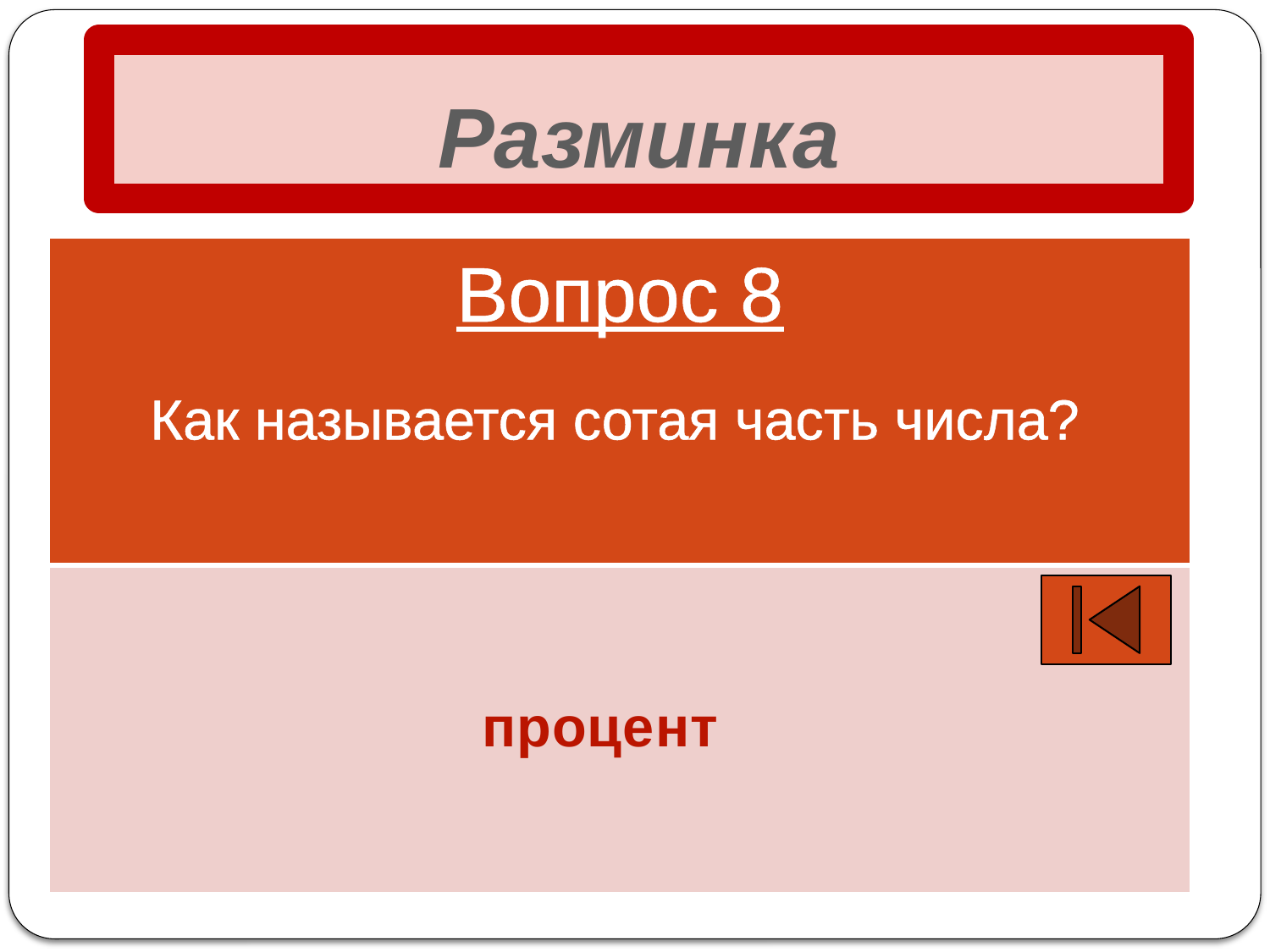

# Разминка
Вопрос 8
|  |
| --- |
|  |
Как называется сотая часть числа?

процент